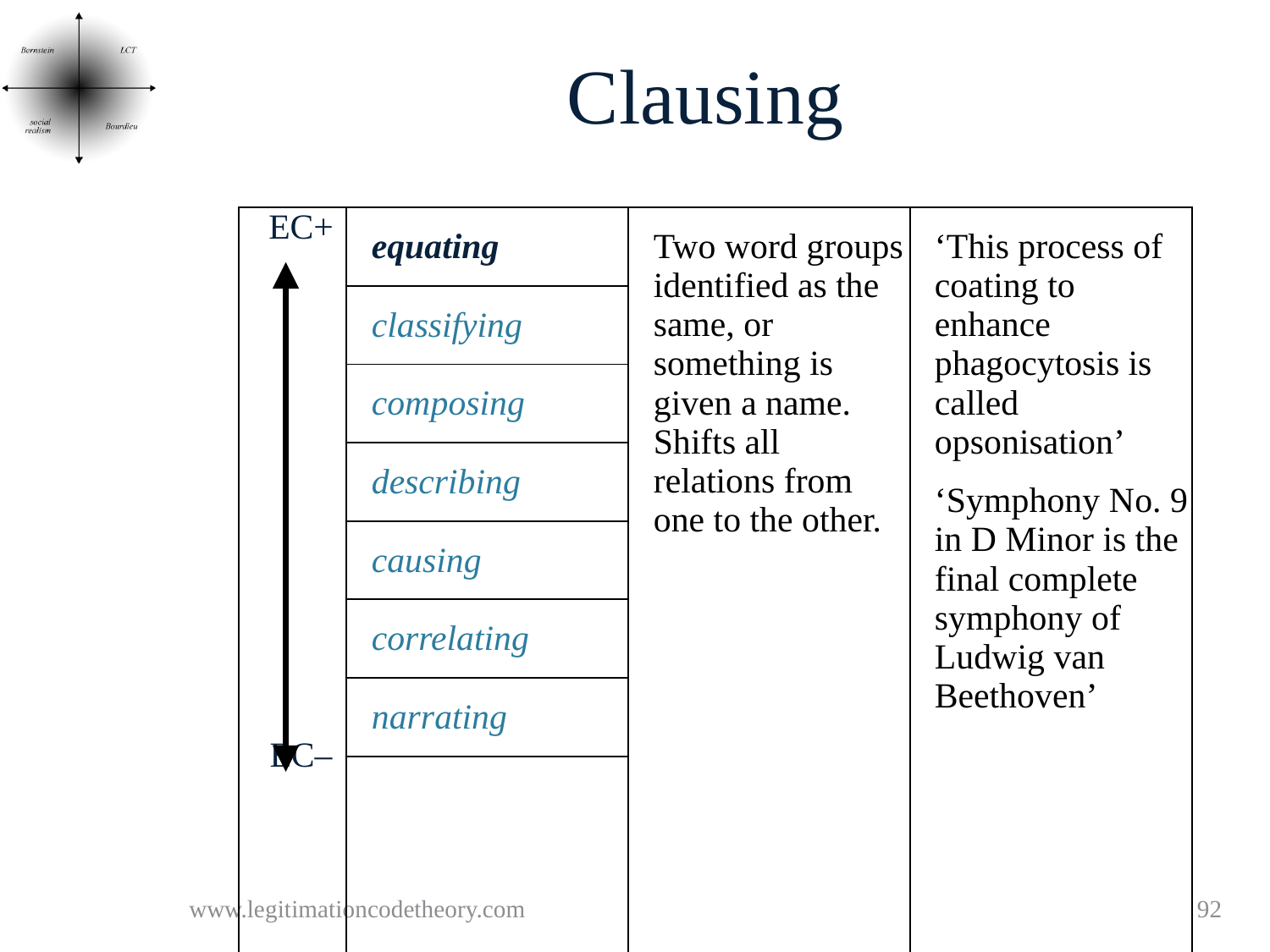

# Clausing

| EC+ EC– | equating | Two word groups identified as the same, or something is given a name. Shifts all relations from one to the other. | ‘This process of coating to enhance phagocytosis is called opsonisation’ ‘Symphony No. 9 in D Minor is the final complete symphony of Ludwig van Beethoven’ |
| --- | --- | --- | --- |
|  | classifying |  |  |
|  | composing |  |  |
|  | describing |  |  |
|  | causing |  |  |
|  | correlating |  |  |
|  | narrating |  |  |
|  | establishing |  |  |
www.legitimationcodetheory.com
92